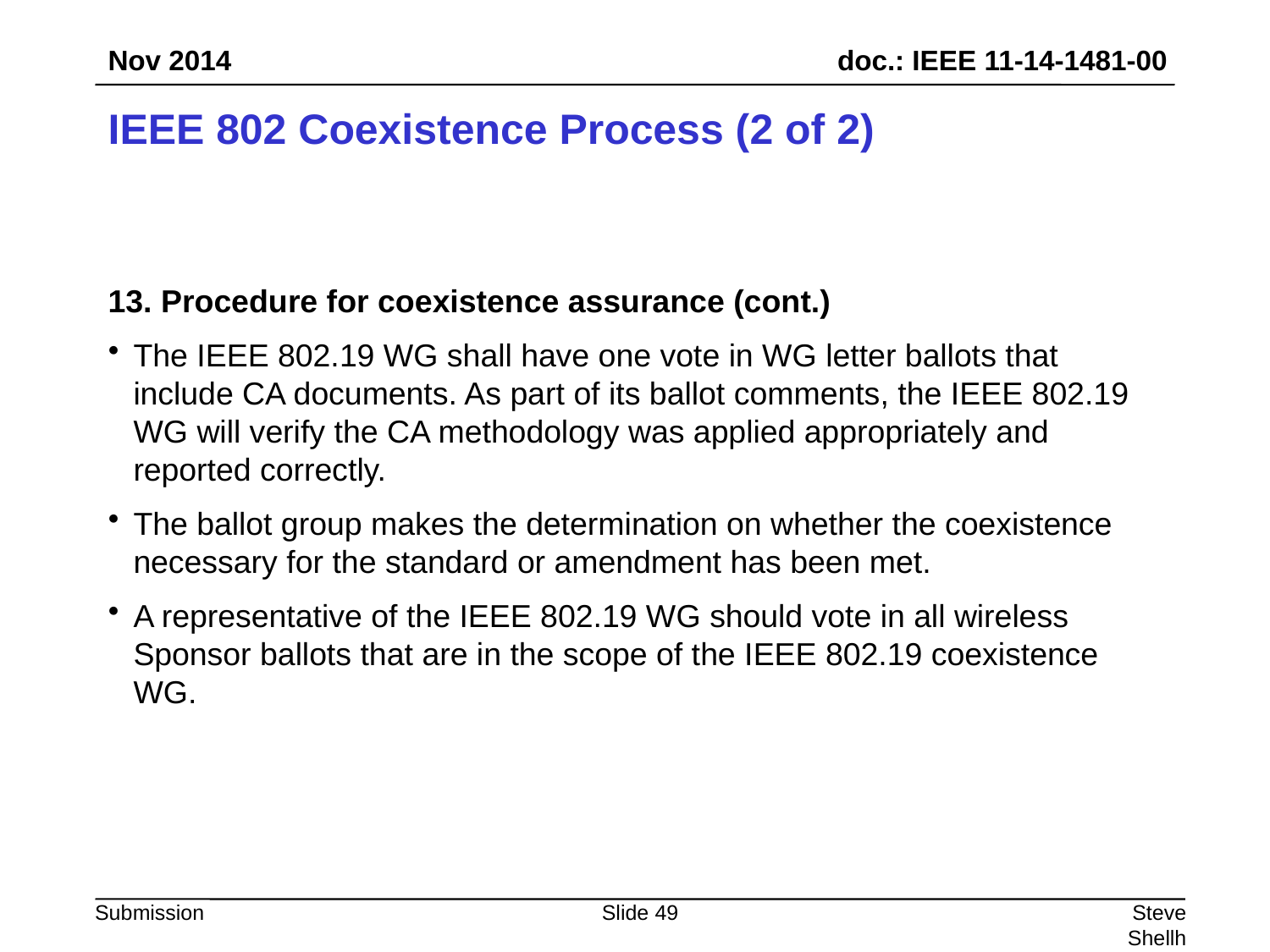

Nov 2014
# IEEE 802 Coexistence Process (2 of 2)
13. Procedure for coexistence assurance (cont.)
The IEEE 802.19 WG shall have one vote in WG letter ballots that include CA documents. As part of its ballot comments, the IEEE 802.19 WG will verify the CA methodology was applied appropriately and reported correctly.
The ballot group makes the determination on whether the coexistence necessary for the standard or amendment has been met.
A representative of the IEEE 802.19 WG should vote in all wireless Sponsor ballots that are in the scope of the IEEE 802.19 coexistence WG.

Slide 49
Steve Shellhammer, Qualcomm